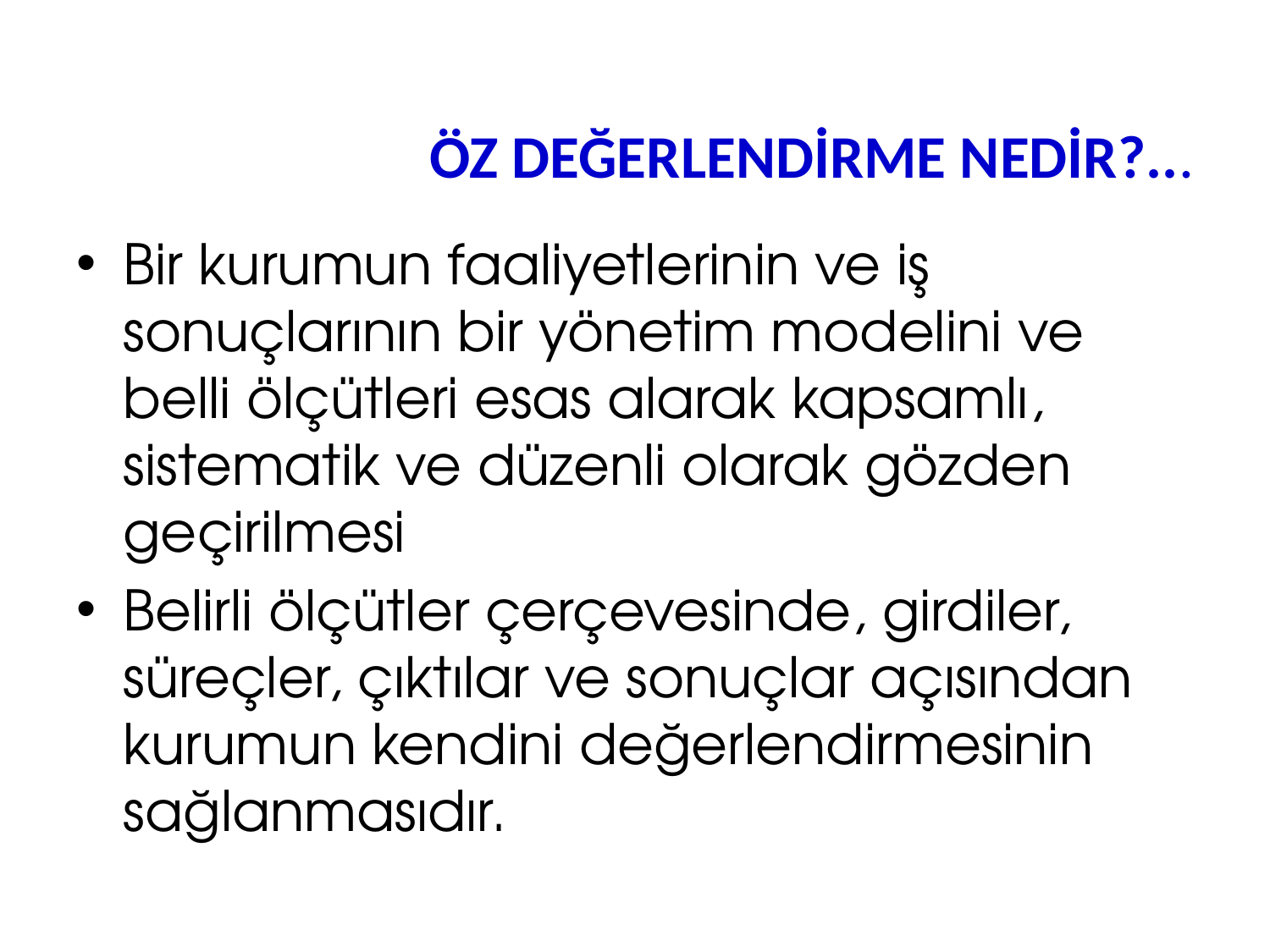

# ÖZ DEĞERLENDİRME NEDİR?...
Bir kurumun faaliyetlerinin ve iş sonuçlarının bir yönetim modelini ve belli ölçütleri esas alarak kapsamlı, sistematik ve düzenli olarak gözden geçirilmesi
Belirli ölçütler çerçevesinde, girdiler, süreçler, çıktılar ve sonuçlar açısından kurumun kendini değerlendirmesinin sağlanmasıdır.